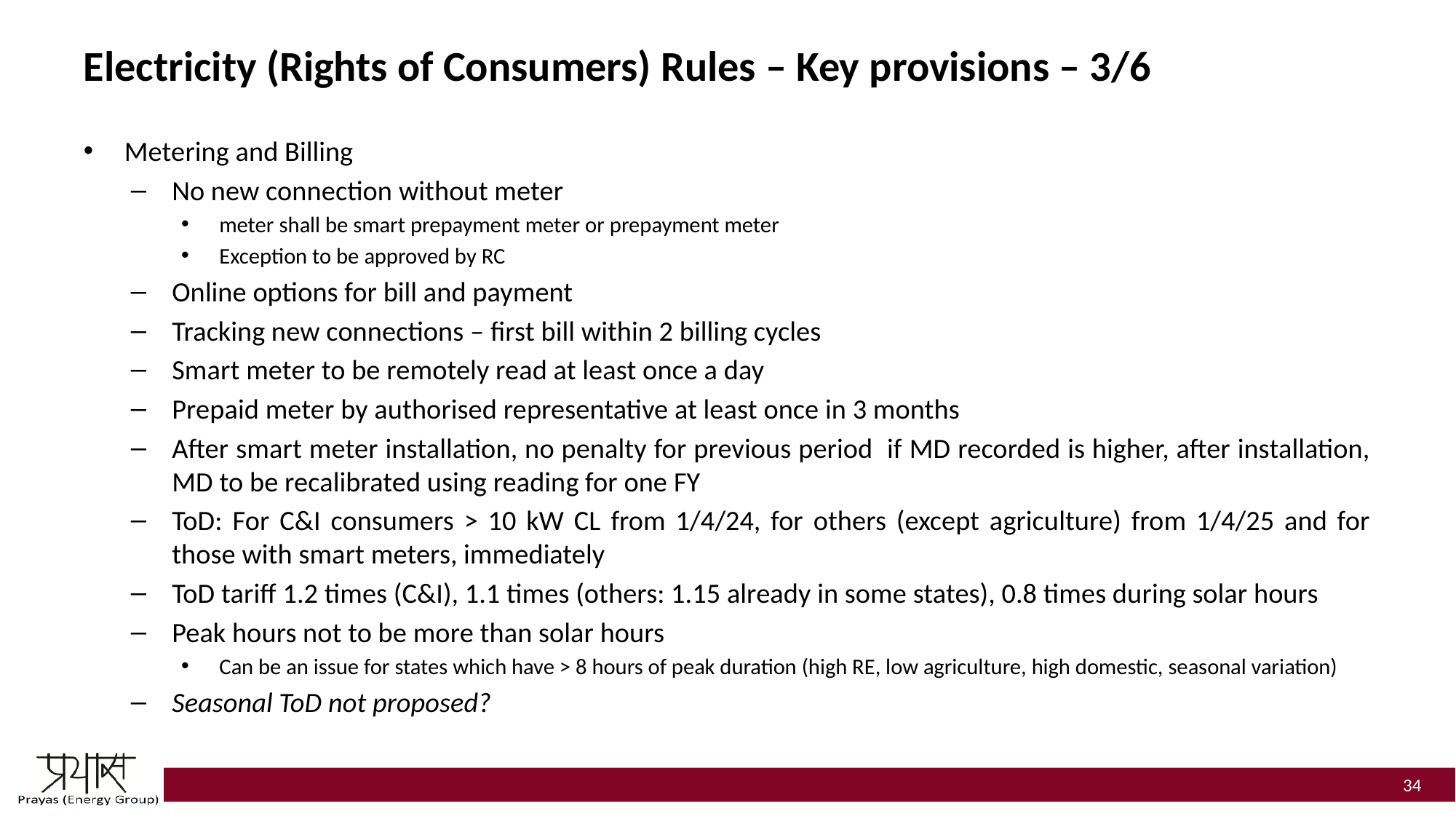

# Electricity (Rights of Consumers) Rules – Key provisions – 3/6
Metering and Billing
No new connection without meter
meter shall be smart prepayment meter or prepayment meter
Exception to be approved by RC
Online options for bill and payment
Tracking new connections – first bill within 2 billing cycles
Smart meter to be remotely read at least once a day
Prepaid meter by authorised representative at least once in 3 months
After smart meter installation, no penalty for previous period  if MD recorded is higher, after installation, MD to be recalibrated using reading for one FY
ToD: For C&I consumers > 10 kW CL from 1/4/24, for others (except agriculture) from 1/4/25 and for those with smart meters, immediately
ToD tariff 1.2 times (C&I), 1.1 times (others: 1.15 already in some states), 0.8 times during solar hours
Peak hours not to be more than solar hours
Can be an issue for states which have > 8 hours of peak duration (high RE, low agriculture, high domestic, seasonal variation)
Seasonal ToD not proposed?
34